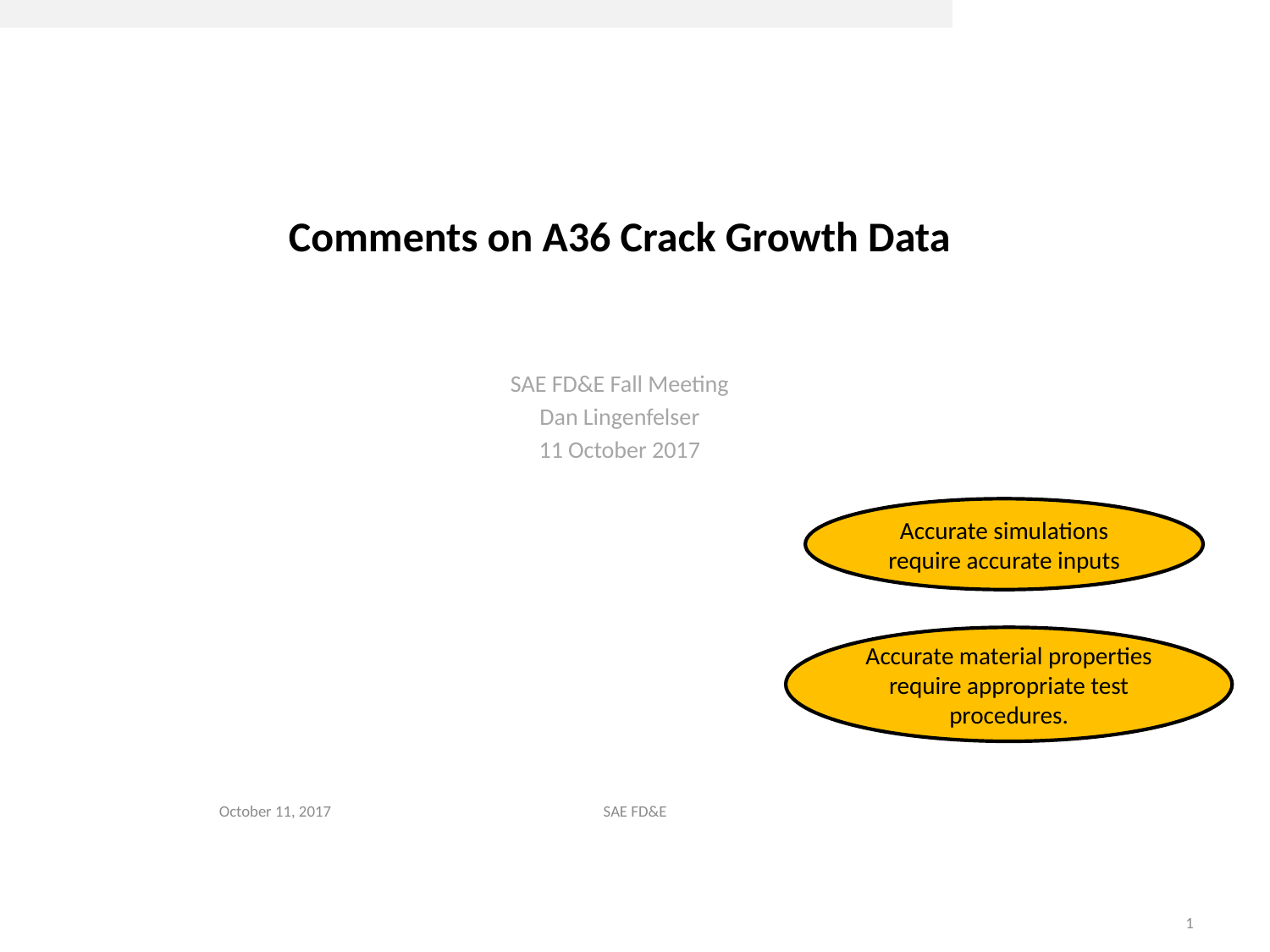

Comments on A36 Crack Growth Data

SAE FD&E Fall Meeting
Dan Lingenfelser
11 October 2017
Accurate simulations require accurate inputs
Accurate material properties require appropriate test procedures.
October 11, 2017
SAE FD&E
1